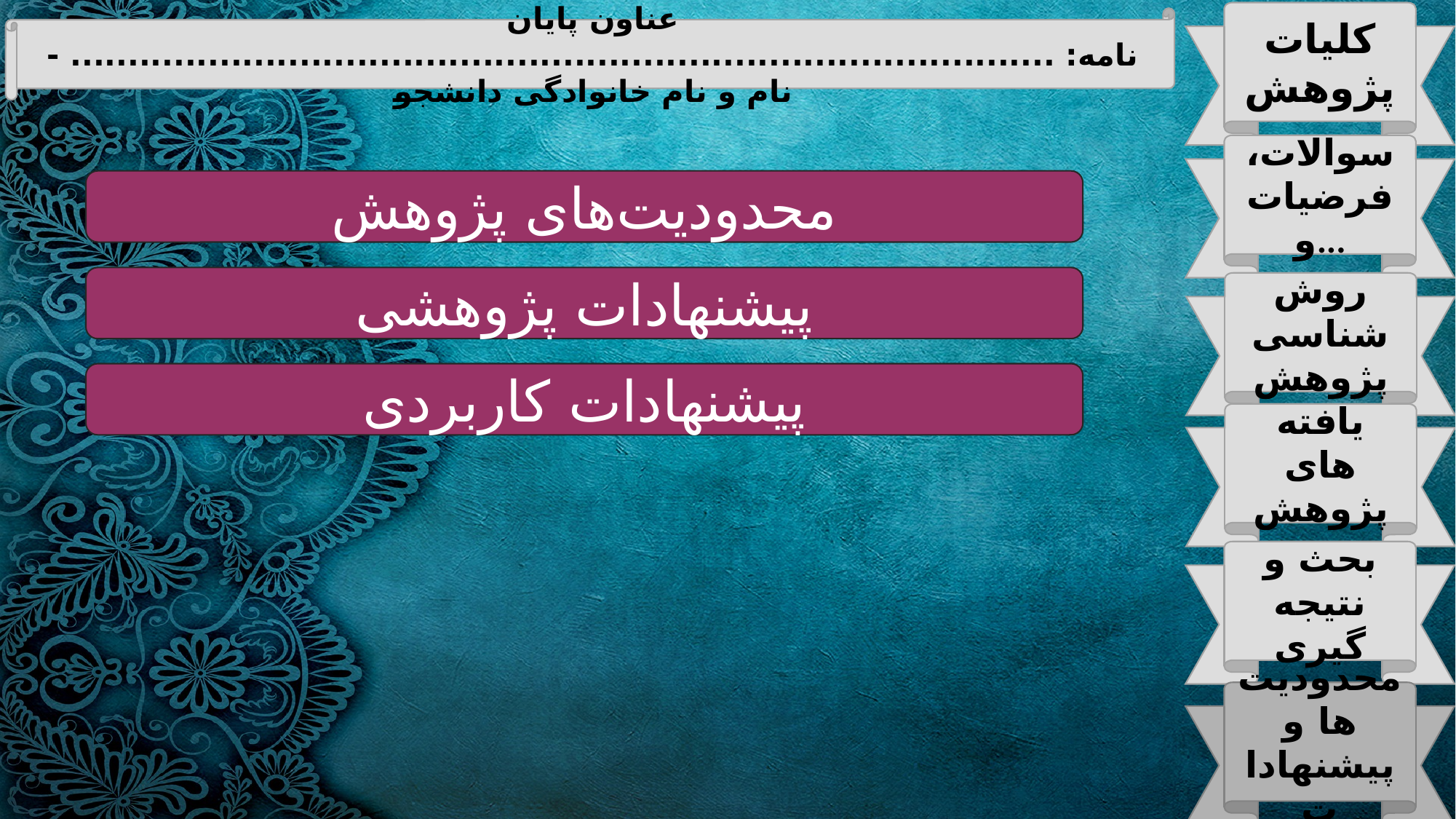

کلیات پژوهش
عناون پایان نامه: ...................................................................................... - نام و نام خانوادگی دانشجو
سوالات، فرضیات و...
محدودیت‌های پژوهش
پیشنهادات پژوهشی
روش شناسی پژوهش
پیشنهادات کاربردی
یافته های پژوهش
بحث و نتیجه گیری
محدودیت ها و پیشنهادات